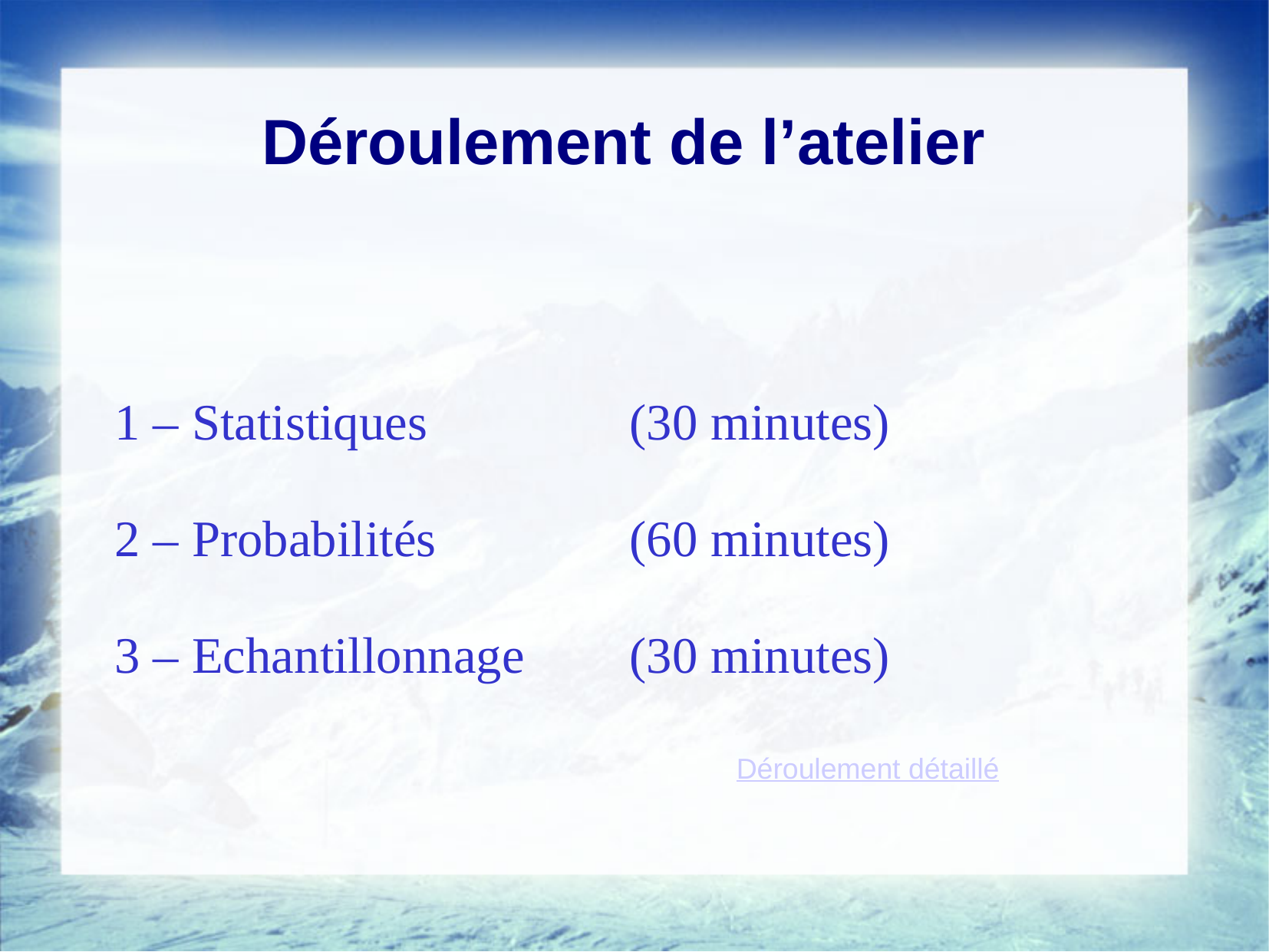

# Déroulement de l’atelier

1 – Statistiques 		(30 minutes)

2 – Probabilités 		(60 minutes)

3 – Echantillonnage 	(30 minutes)

Déroulement détaillé